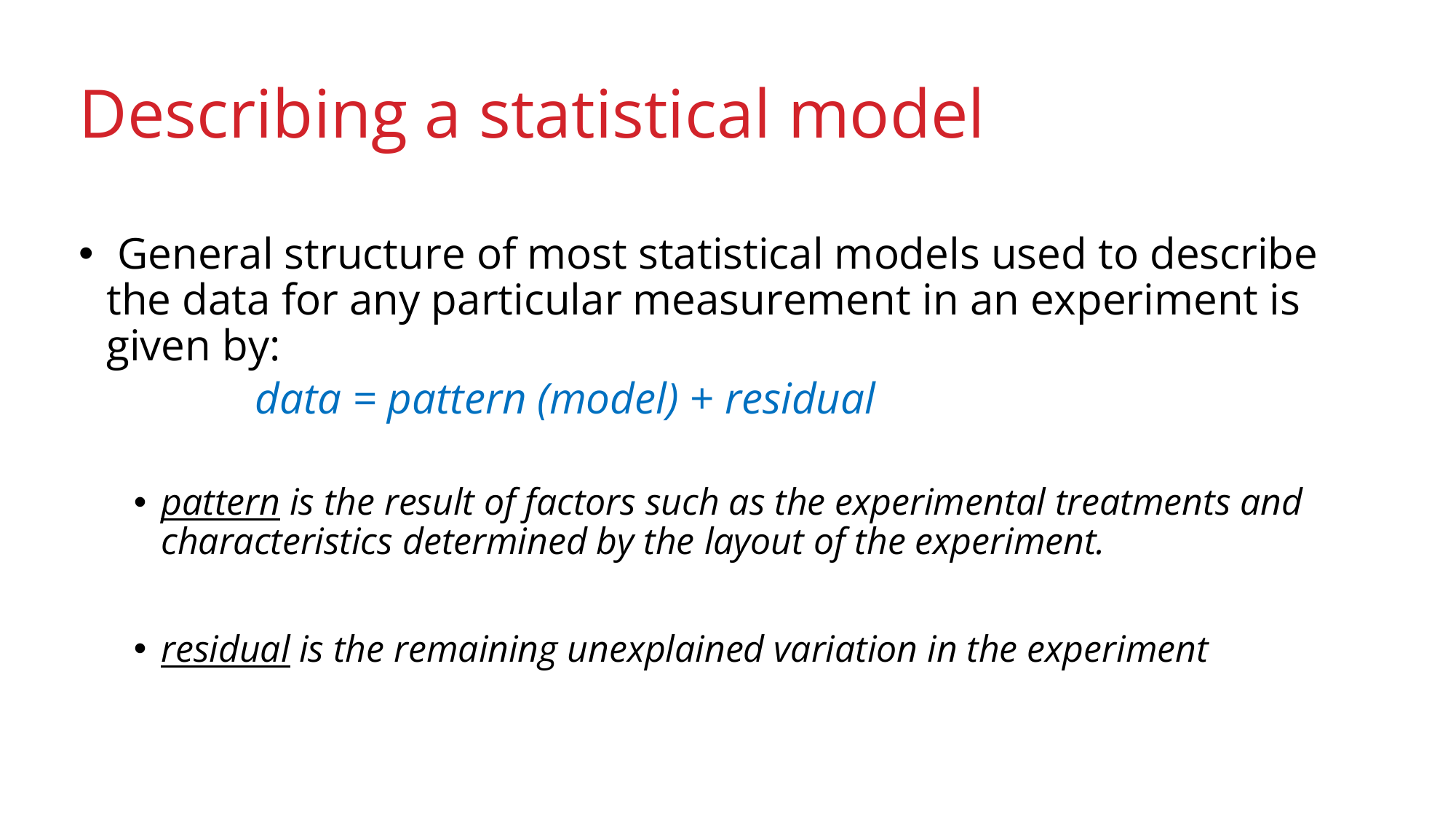

# Describing a statistical model
 General structure of most statistical models used to describe the data for any particular measurement in an experiment is given by:
      data = pattern (model) + residual

pattern is the result of factors such as the experimental treatments and characteristics determined by the layout of the experiment.

residual is the remaining unexplained variation in the experiment